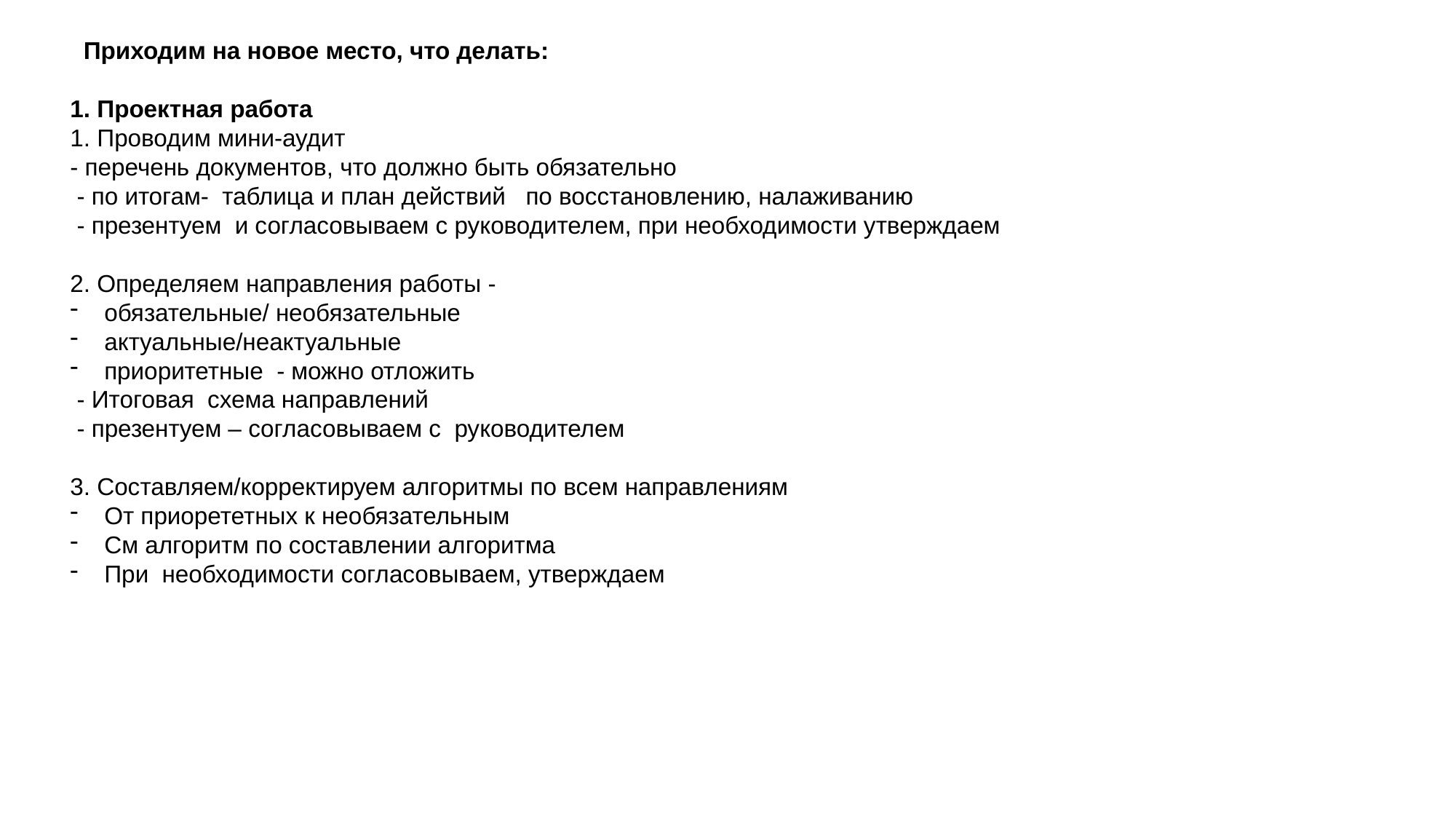

Приходим на новое место, что делать:

1. Проектная работа
1. Проводим мини-аудит
- перечень документов, что должно быть обязательно
 - по итогам-  таблица и план действий   по восстановлению, налаживанию
 - презентуем  и согласовываем с руководителем, при необходимости утверждаем

2. Определяем направления работы -
обязательные/ необязательные
актуальные/неактуальные
приоритетные  - можно отложить
 - Итоговая  схема направлений
 - презентуем – согласовываем с  руководителем

3. Составляем/корректируем алгоритмы по всем направлениям
От приорететных к необязательным
См алгоритм по составлении алгоритма
При  необходимости согласовываем, утверждаем